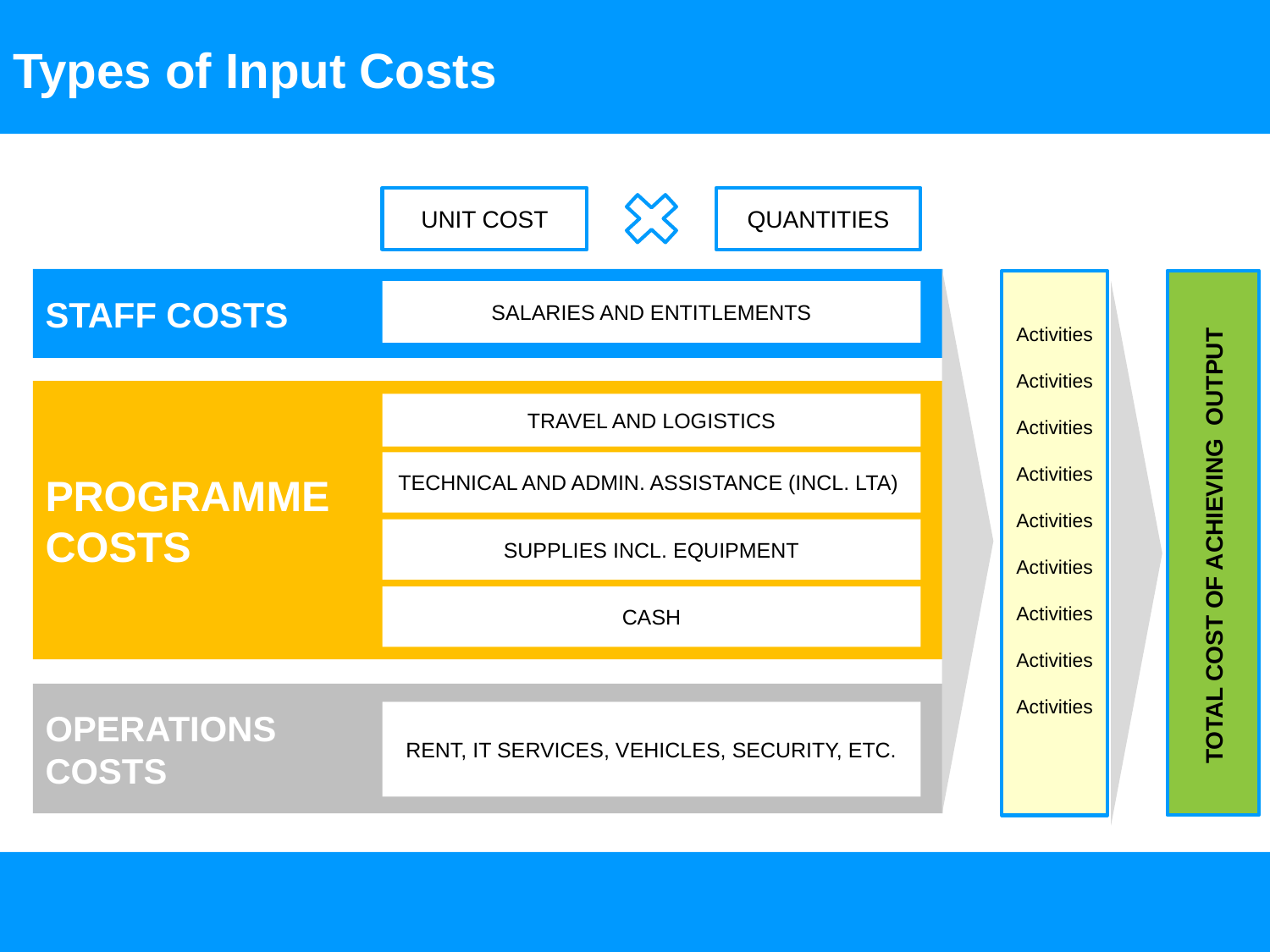

# Types of Input Costs

UNIT COST
QUANTITIES
STAFF COSTS
TOTAL COST OF ACHIEVING  OUTPUT
Activities

Activities

Activities

Activities

Activities

Activities

Activities

Activities

Activities

SALARIES AND ENTITLEMENTS
PROGRAMME
COSTS
TRAVEL AND LOGISTICS
TECHNICAL AND ADMIN. ASSISTANCE (INCL. LTA)

SUPPLIES INCL. EQUIPMENT

CASH
OPERATIONS
COSTS
RENT, IT SERVICES, VEHICLES, SECURITY, ETC.